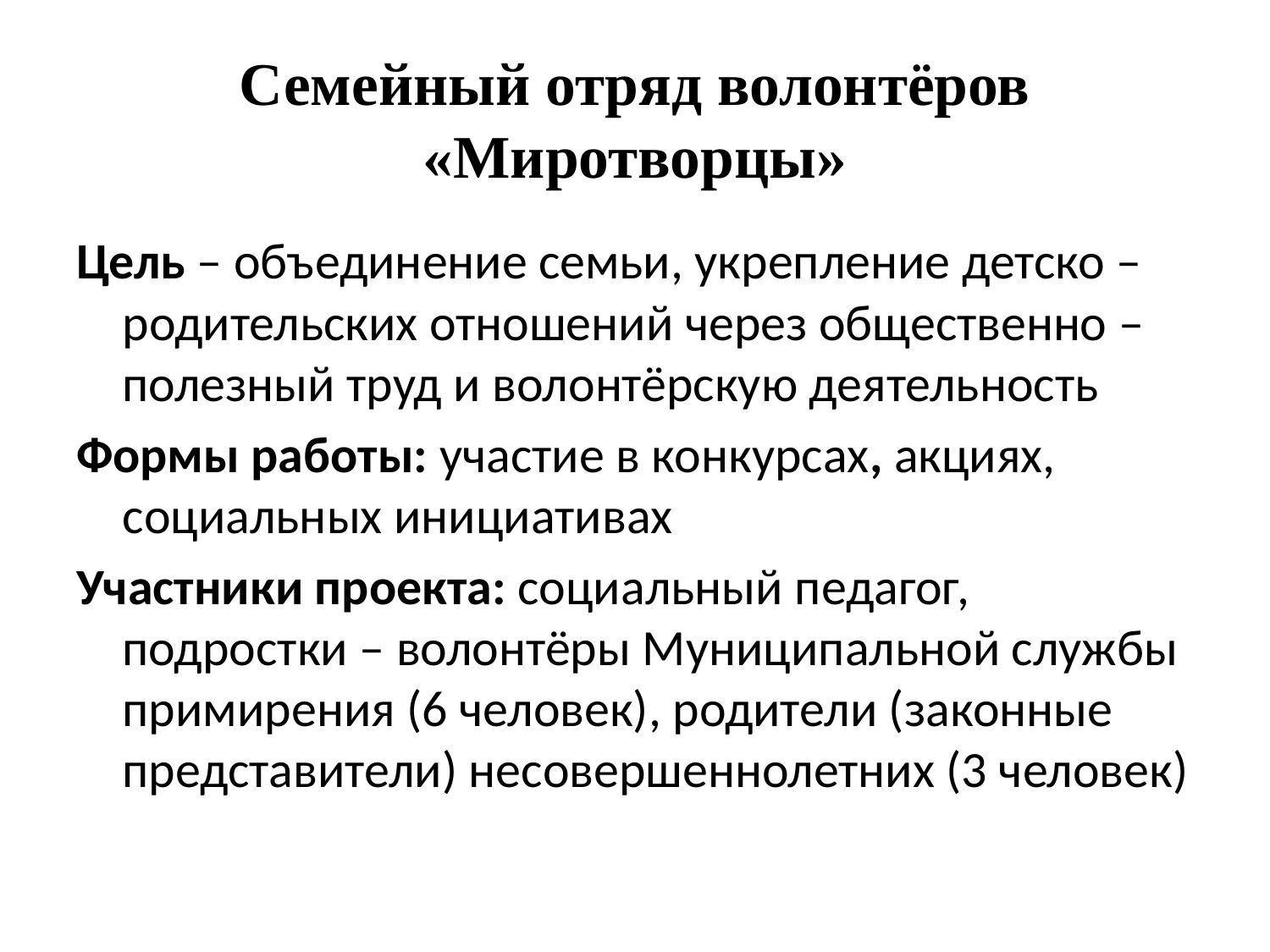

# Семейный отряд волонтёров «Миротворцы»
Цель – объединение семьи, укрепление детско – родительских отношений через общественно – полезный труд и волонтёрскую деятельность
Формы работы: участие в конкурсах, акциях, социальных инициативах
Участники проекта: социальный педагог,  подростки – волонтёры Муниципальной службы примирения (6 человек), родители (законные представители) несовершеннолетних (3 человек)